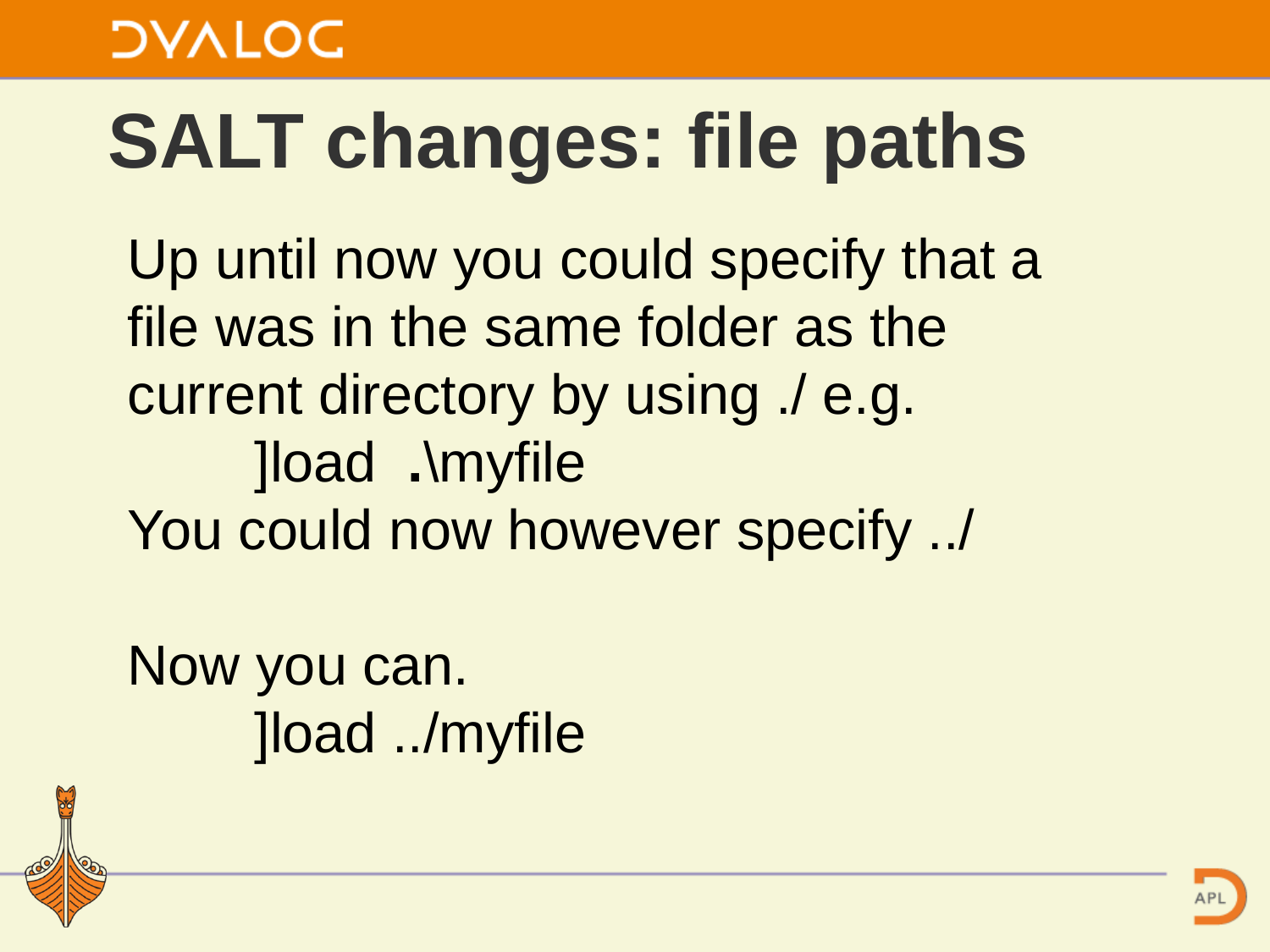

# SALT changes: file paths
Up until now you could specify that a file was in the same folder as the current directory by using ./ e.g.
	]load  .\myfile
You could now however specify ../

Now you can.
	]load ../myfile